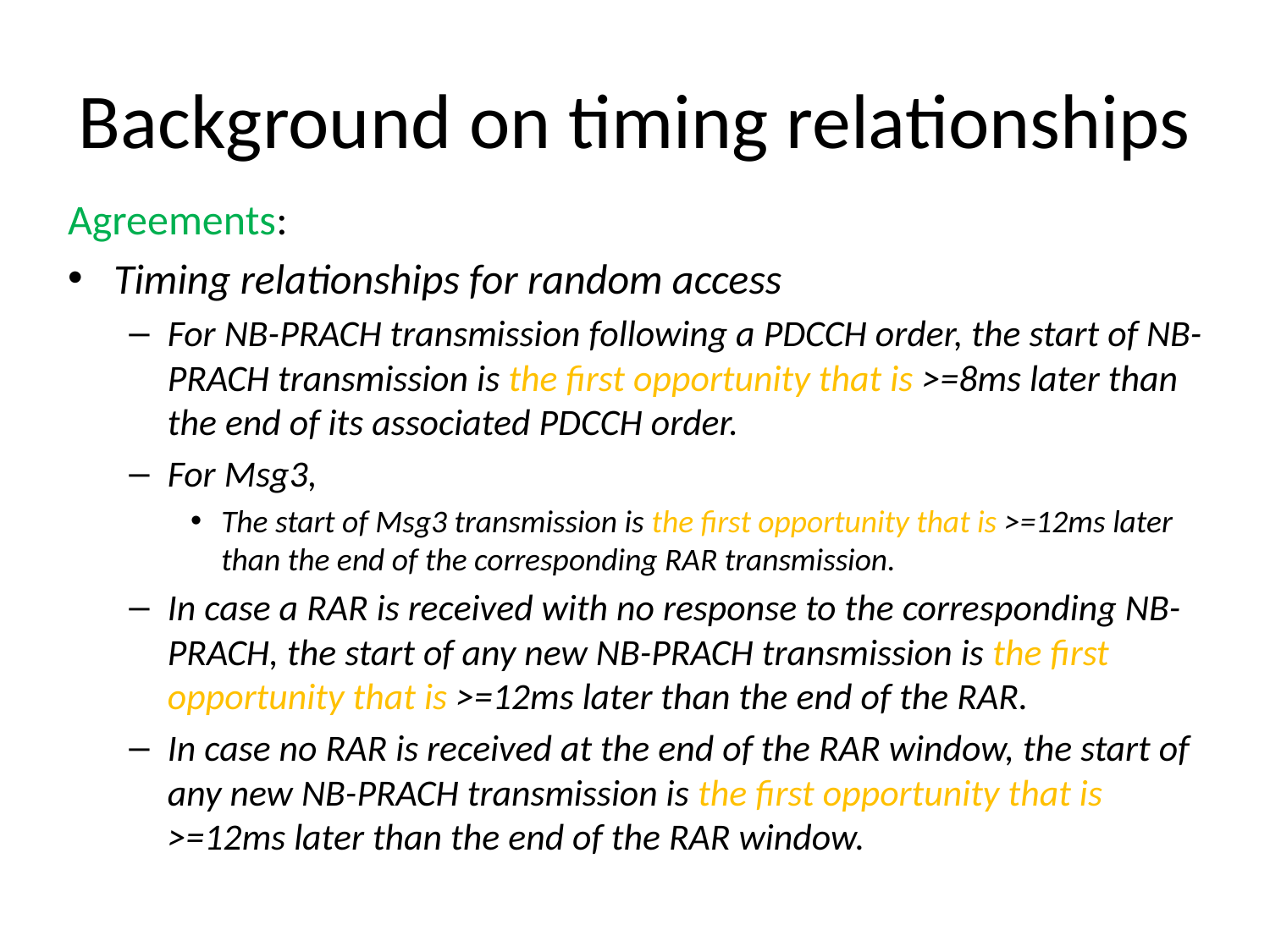

# Background on timing relationships
Agreements:
Timing relationships for random access
For NB-PRACH transmission following a PDCCH order, the start of NB-PRACH transmission is the first opportunity that is >=8ms later than the end of its associated PDCCH order.
For Msg3,
The start of Msg3 transmission is the first opportunity that is >=12ms later than the end of the corresponding RAR transmission.
In case a RAR is received with no response to the corresponding NB-PRACH, the start of any new NB-PRACH transmission is the first opportunity that is >=12ms later than the end of the RAR.
In case no RAR is received at the end of the RAR window, the start of any new NB-PRACH transmission is the first opportunity that is >=12ms later than the end of the RAR window.